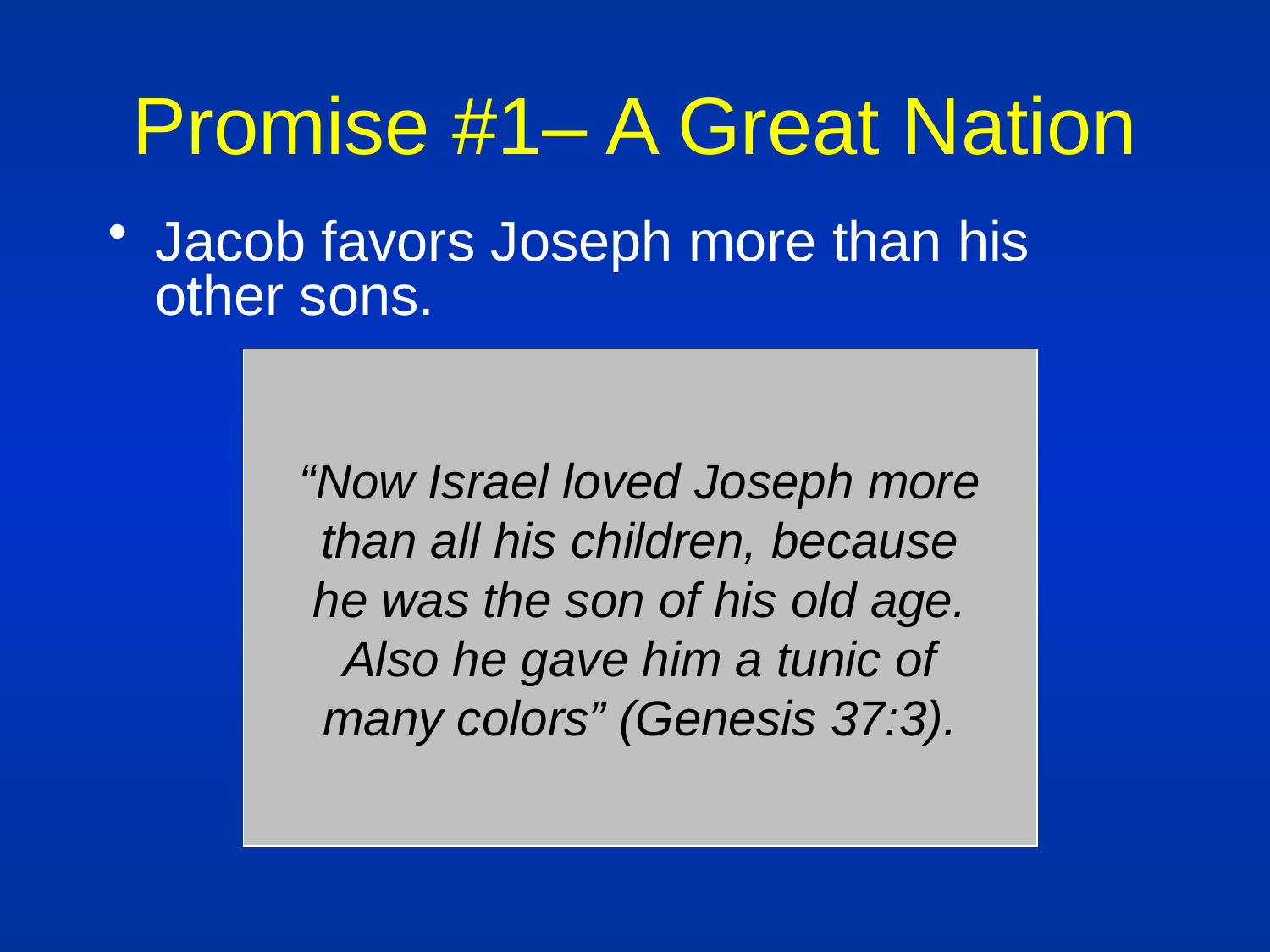

# Promise #1– A Great Nation
Jacob favors Joseph more than his other sons.
“Now Israel loved Joseph more
than all his children, because
he was the son of his old age.
Also he gave him a tunic of
many colors” (Genesis 37:3).